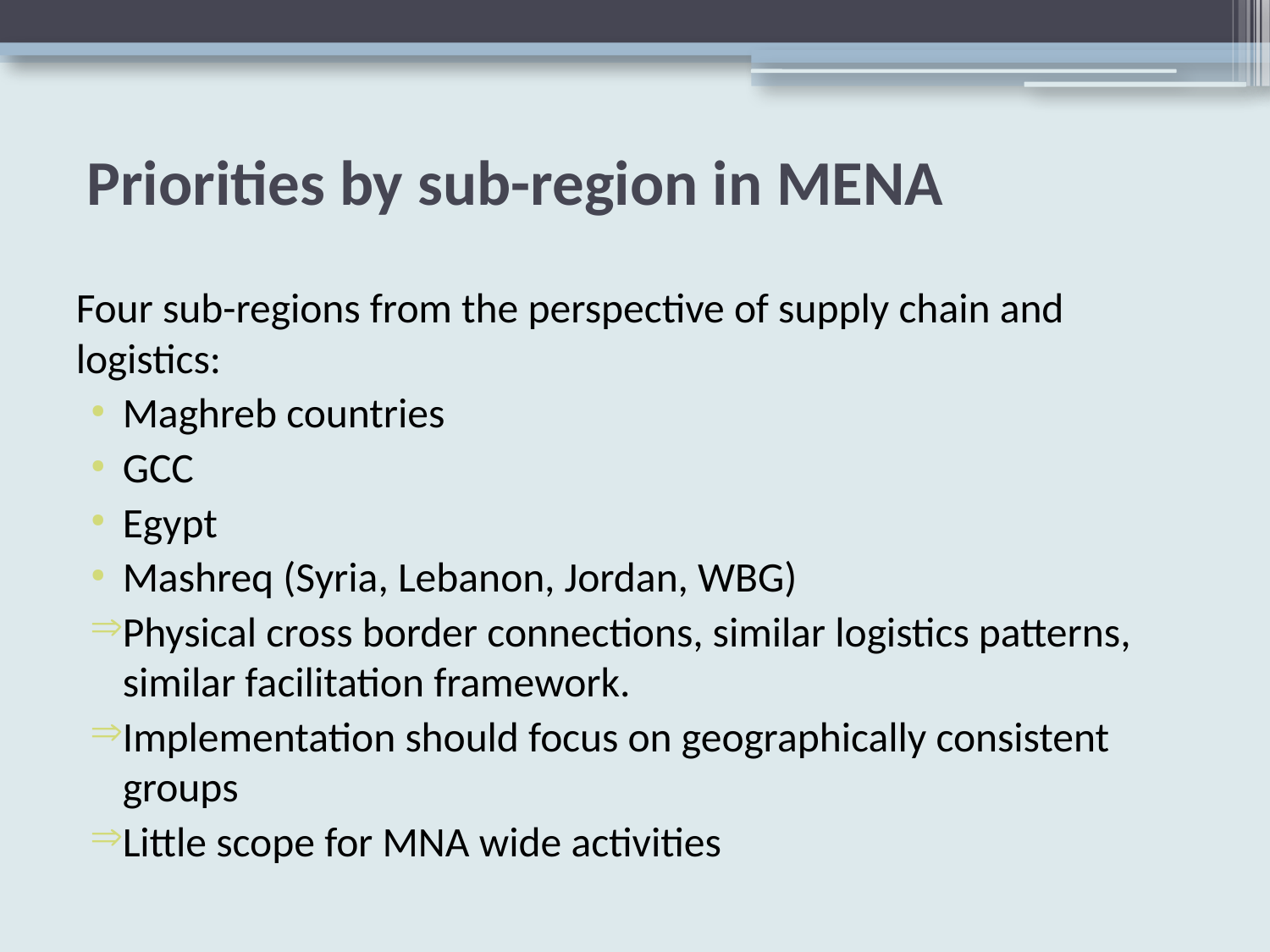

# Priorities by sub-region in MENA
Four sub-regions from the perspective of supply chain and logistics:
Maghreb countries
GCC
Egypt
Mashreq (Syria, Lebanon, Jordan, WBG)
Physical cross border connections, similar logistics patterns, similar facilitation framework.
Implementation should focus on geographically consistent groups
Little scope for MNA wide activities